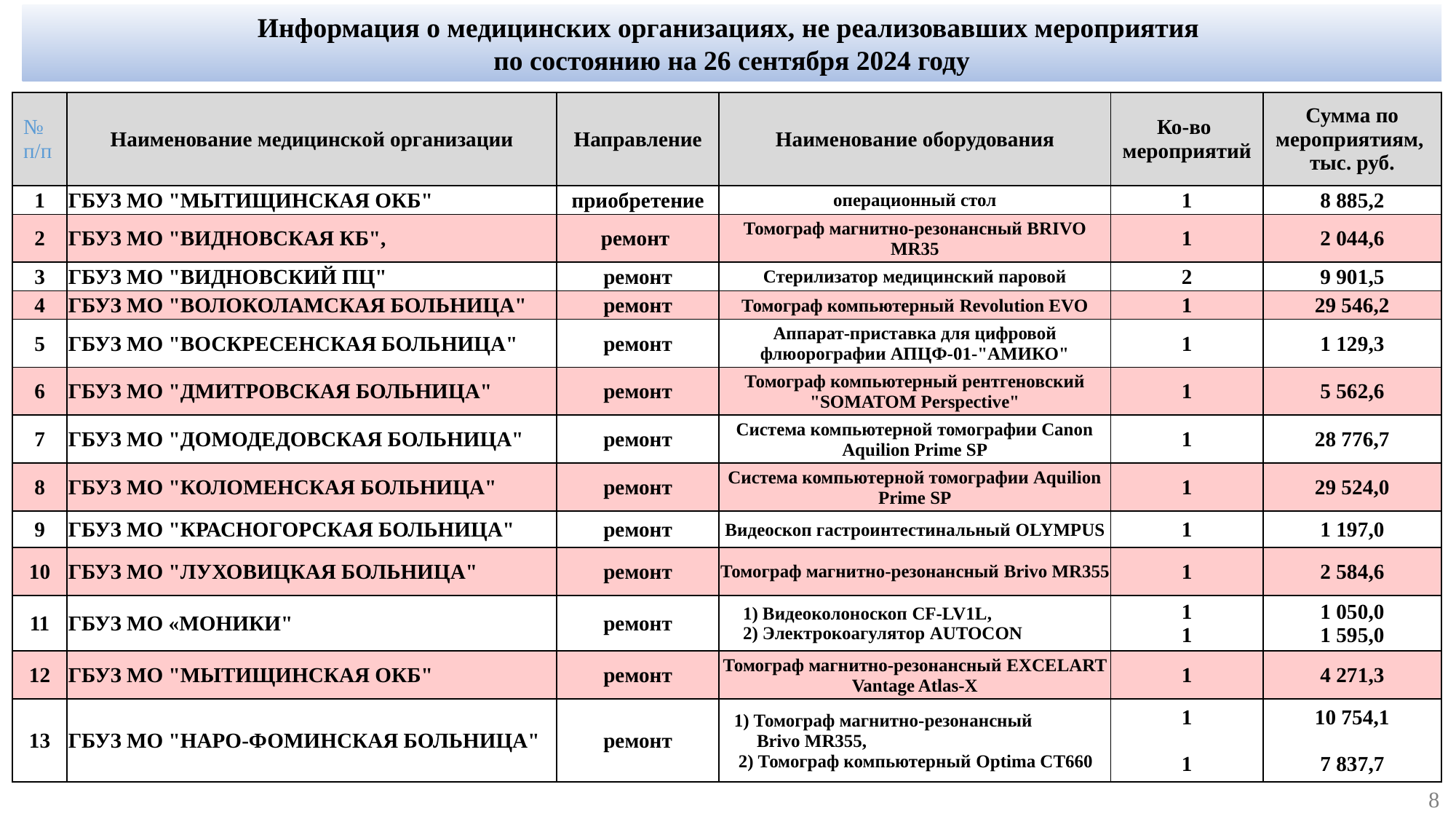

Информация о медицинских организациях, не реализовавших мероприятия
по состоянию на 26 сентября 2024 году
| № п/п | Наименование медицинской организации | Направление | Наименование оборудования | Ко-во мероприятий | Сумма по мероприятиям, тыс. руб. |
| --- | --- | --- | --- | --- | --- |
| 1 | ГБУЗ МО "МЫТИЩИНСКАЯ ОКБ" | приобретение | операционный стол | 1 | 8 885,2 |
| 2 | ГБУЗ МО "ВИДНОВСКАЯ КБ", | ремонт | Томограф магнитно-резонансный BRIVO MR35 | 1 | 2 044,6 |
| 3 | ГБУЗ МО "ВИДНОВСКИЙ ПЦ" | ремонт | Стерилизатор медицинский паровой | 2 | 9 901,5 |
| 4 | ГБУЗ МО "ВОЛОКОЛАМСКАЯ БОЛЬНИЦА" | ремонт | Томограф компьютерный Revolution EVO | 1 | 29 546,2 |
| 5 | ГБУЗ МО "ВОСКРЕСЕНСКАЯ БОЛЬНИЦА" | ремонт | Аппарат-приставка для цифровой флюорографии АПЦФ-01-"АМИКО" | 1 | 1 129,3 |
| 6 | ГБУЗ МО "ДМИТРОВСКАЯ БОЛЬНИЦА" | ремонт | Томограф компьютерный рентгеновский "SOMATOM Perspective" | 1 | 5 562,6 |
| 7 | ГБУЗ МО "ДОМОДЕДОВСКАЯ БОЛЬНИЦА" | ремонт | Система компьютерной томографии Canon Aquilion Prime SP | 1 | 28 776,7 |
| 8 | ГБУЗ МО "КОЛОМЕНСКАЯ БОЛЬНИЦА" | ремонт | Система компьютерной томографии Aquilion Prime SP | 1 | 29 524,0 |
| 9 | ГБУЗ МО "КРАСНОГОРСКАЯ БОЛЬНИЦА" | ремонт | Видеоскоп гастроинтестинальный OLYMPUS | 1 | 1 197,0 |
| 10 | ГБУЗ МО "ЛУХОВИЦКАЯ БОЛЬНИЦА" | ремонт | Томограф магнитно-резонансный Brivo MR355 | 1 | 2 584,6 |
| 11 | ГБУЗ МО «МОНИКИ" | ремонт | 1) Видеоколоноскоп CF-LV1L, 2) Электрокоагулятор AUTOCON | 1 1 | 1 050,0 1 595,0 |
| 12 | ГБУЗ МО "МЫТИЩИНСКАЯ ОКБ" | ремонт | Томограф магнитно-резонансный EXCELART Vantage Atlas-X | 1 | 4 271,3 |
| 13 | ГБУЗ МО "НАРО-ФОМИНСКАЯ БОЛЬНИЦА" | ремонт | 1) Томограф магнитно-резонансный Brivo MR355, 2) Томограф компьютерный Optima CT660 | 1 1 | 10 754,1 7 837,7 |

8